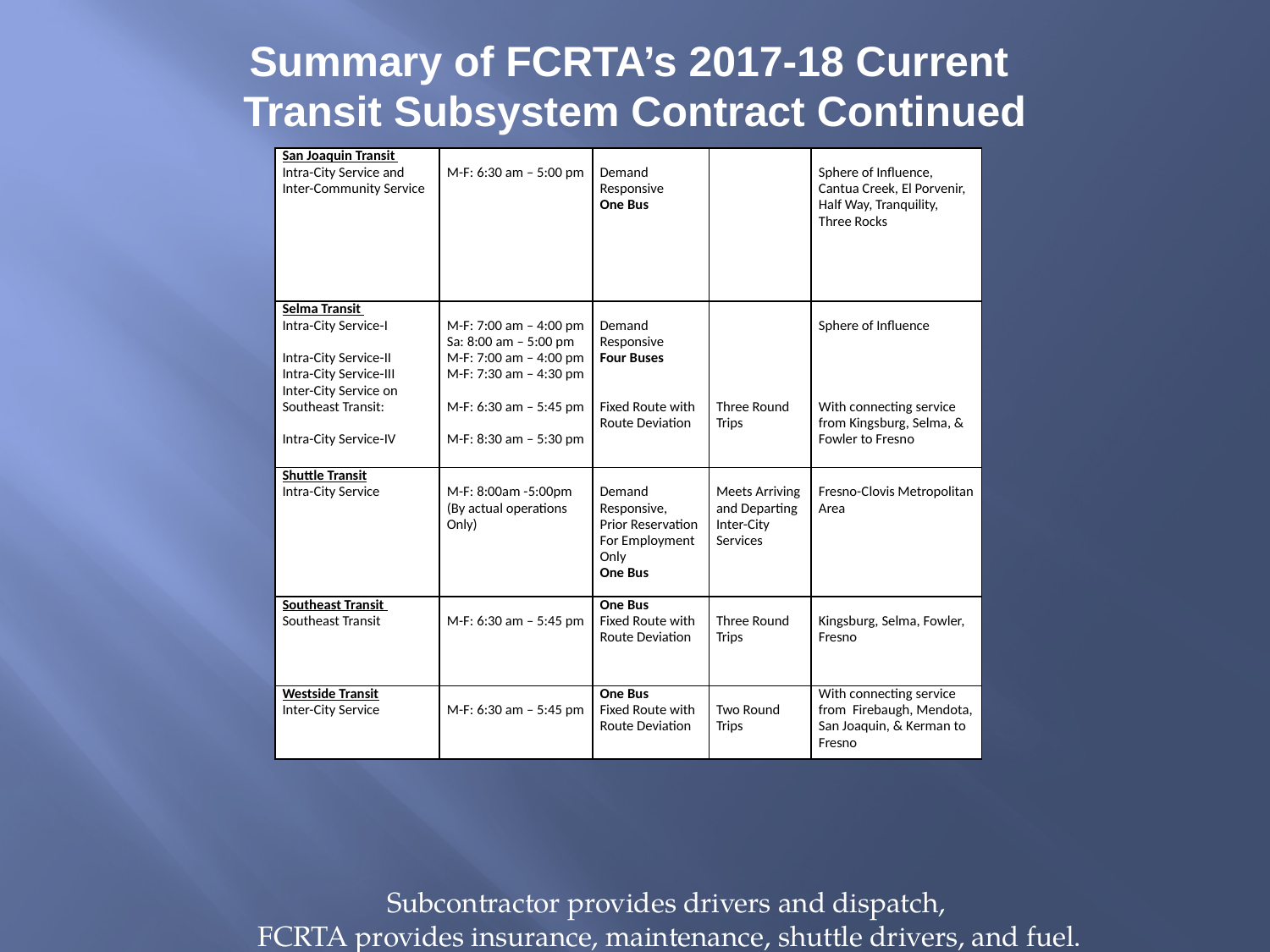

# Summary of FCRTA’s 2017-18 Current Transit Subsystem Contract Continued
| San Joaquin Transit Intra-City Service and Inter-Community Service | M-F: 6:30 am – 5:00 pm | Demand Responsive One Bus |  | Sphere of Influence, Cantua Creek, El Porvenir, Half Way, Tranquility, Three Rocks |
| --- | --- | --- | --- | --- |
| Selma Transit Intra-City Service-I   Intra-City Service-II Intra-City Service-III Inter-City Service on Southeast Transit:   Intra-City Service-IV | M-F: 7:00 am – 4:00 pm Sa: 8:00 am – 5:00 pm M-F: 7:00 am – 4:00 pm M-F: 7:30 am – 4:30 pm   M-F: 6:30 am – 5:45 pm   M-F: 8:30 am – 5:30 pm | Demand Responsive Four Buses     Fixed Route with Route Deviation | Three Round Trips | Sphere of Influence         With connecting service from Kingsburg, Selma, & Fowler to Fresno |
| Shuttle Transit Intra-City Service | M-F: 8:00am -5:00pm (By actual operations Only) | Demand Responsive, Prior Reservation For Employment Only One Bus | Meets Arriving and Departing Inter-City Services | Fresno-Clovis Metropolitan Area |
| Southeast Transit Southeast Transit | M-F: 6:30 am – 5:45 pm | One Bus Fixed Route with Route Deviation | Three Round Trips | Kingsburg, Selma, Fowler, Fresno |
| Westside Transit Inter-City Service | M-F: 6:30 am – 5:45 pm | One Bus Fixed Route with Route Deviation | Two Round Trips | With connecting service from Firebaugh, Mendota, San Joaquin, & Kerman to Fresno |
Subcontractor provides drivers and dispatch,
 FCRTA provides insurance, maintenance, shuttle drivers, and fuel.